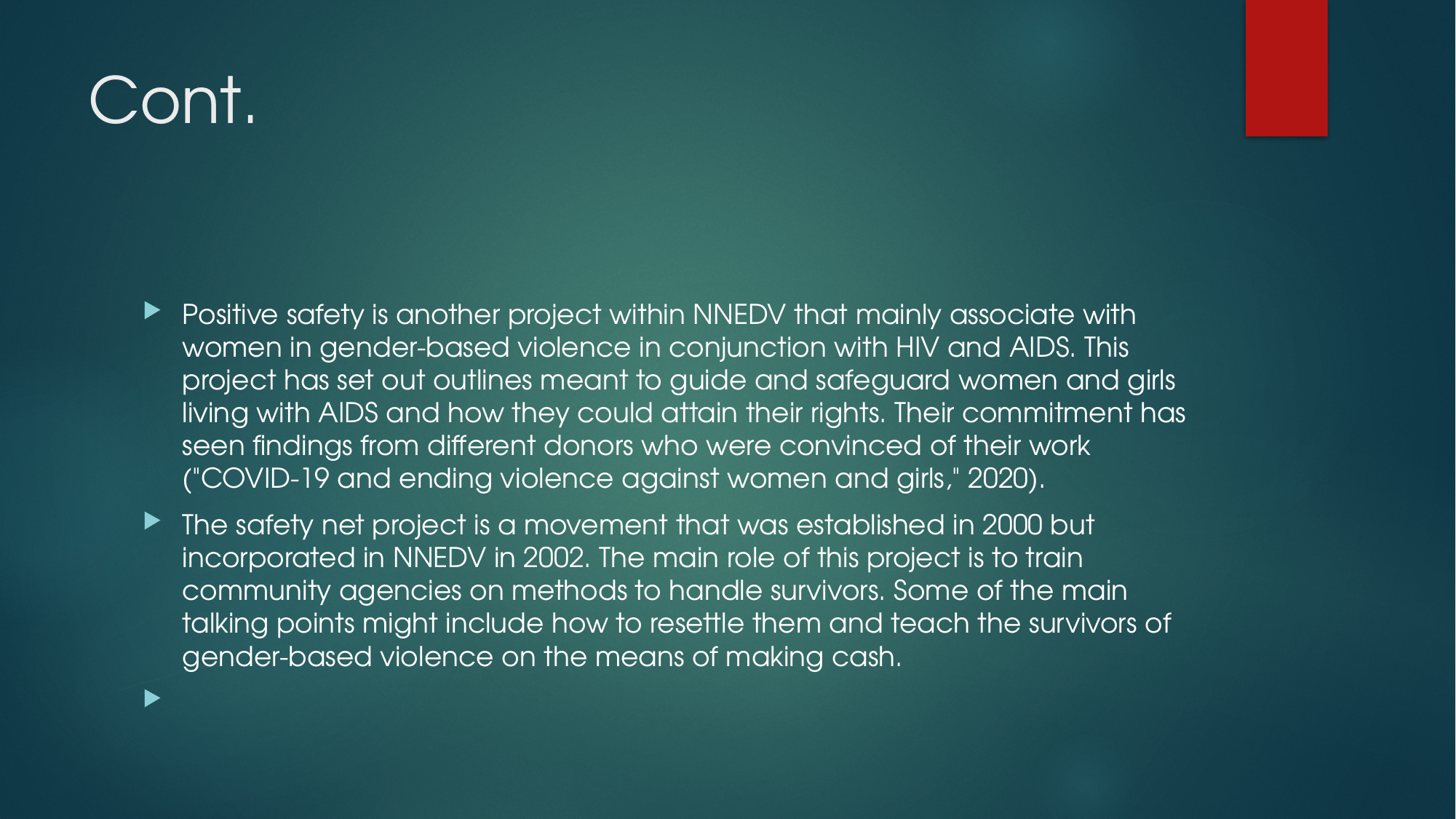

# Cont.

Positive safety is another project within NNEDV that mainly associate with women in gender-based violence in conjunction with HIV and AIDS. This project has set out outlines meant to guide and safeguard women and girls living with AIDS and how they could attain their rights. Their commitment has seen findings from different donors who were convinced of their work ("COVID-19 and ending violence against women and girls," 2020).
The safety net project is a movement that was established in 2000 but incorporated in NNEDV in 2002. The main role of this project is to train community agencies on methods to handle survivors. Some of the main talking points might include how to resettle them and teach the survivors of gender-based violence on the means of making cash.